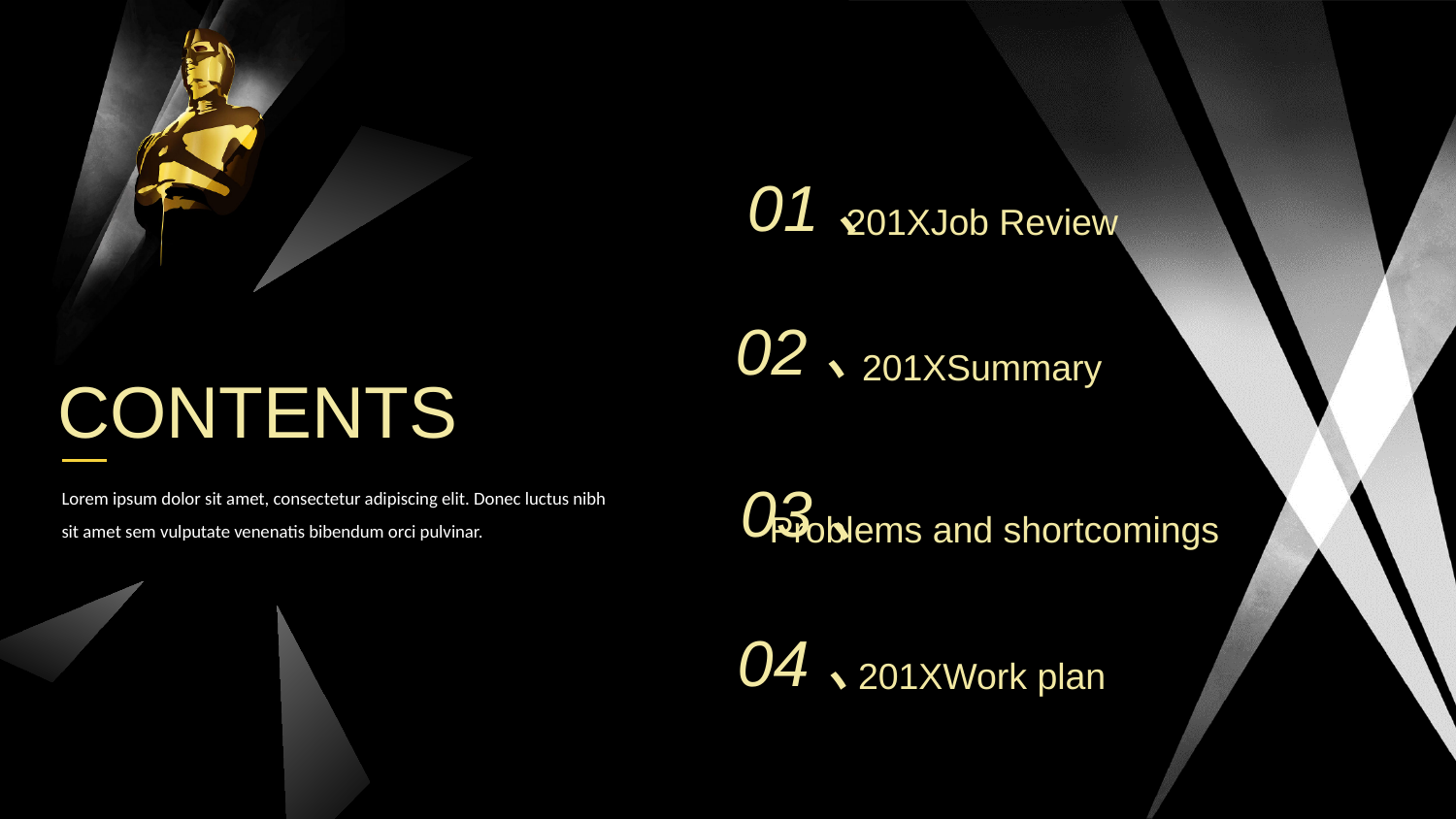

01、
201XJob Review
02、
201XSummary
CONTENTS
03、
Lorem ipsum dolor sit amet, consectetur adipiscing elit. Donec luctus nibh sit amet sem vulputate venenatis bibendum orci pulvinar.
Problems and shortcomings

04、

201XWork plan